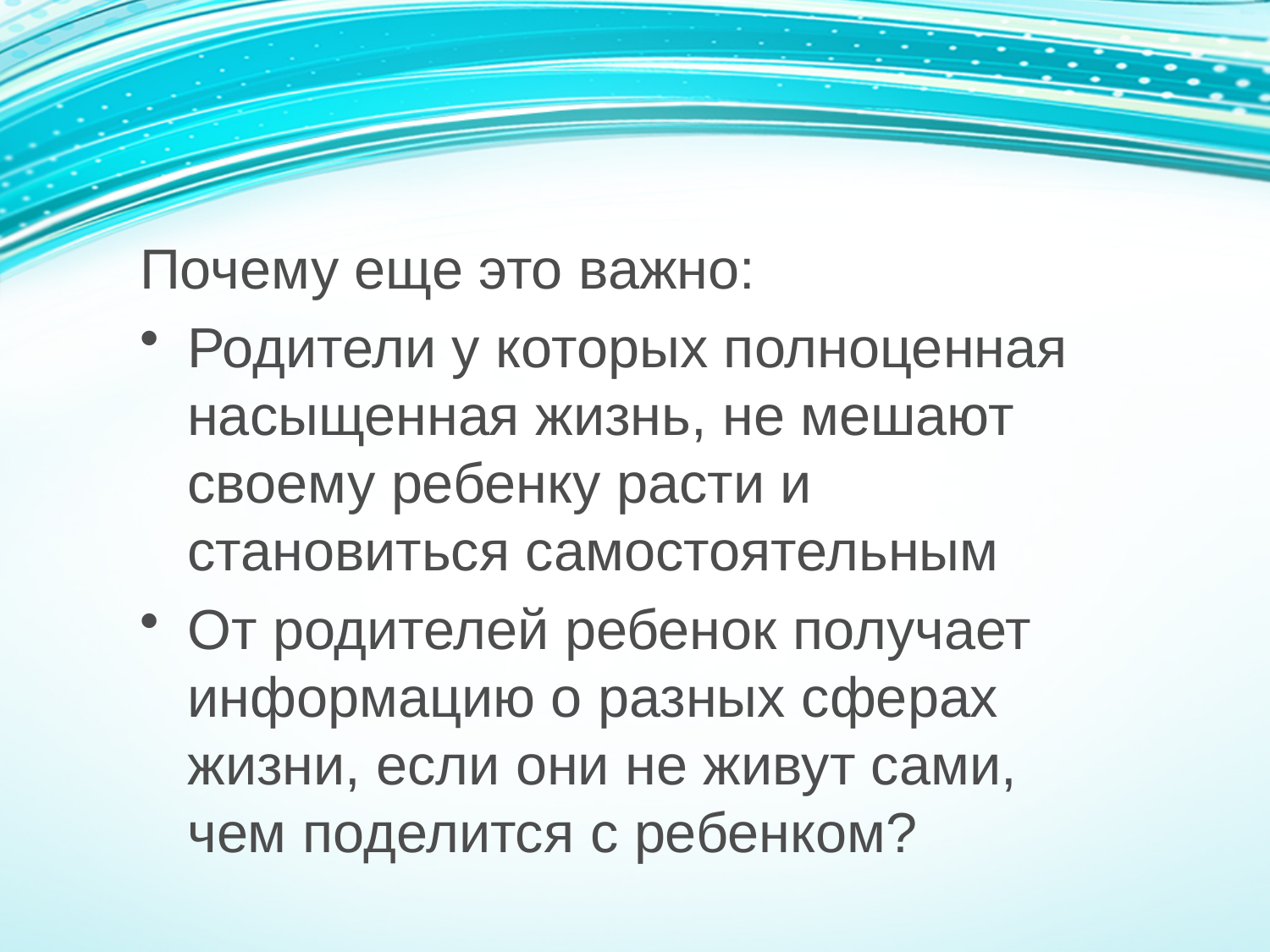

Почему еще это важно:
Родители у которых полноценная насыщенная жизнь, не мешают своему ребенку расти и становиться самостоятельным
От родителей ребенок получает информацию о разных сферах жизни, если они не живут сами, чем поделится с ребенком?